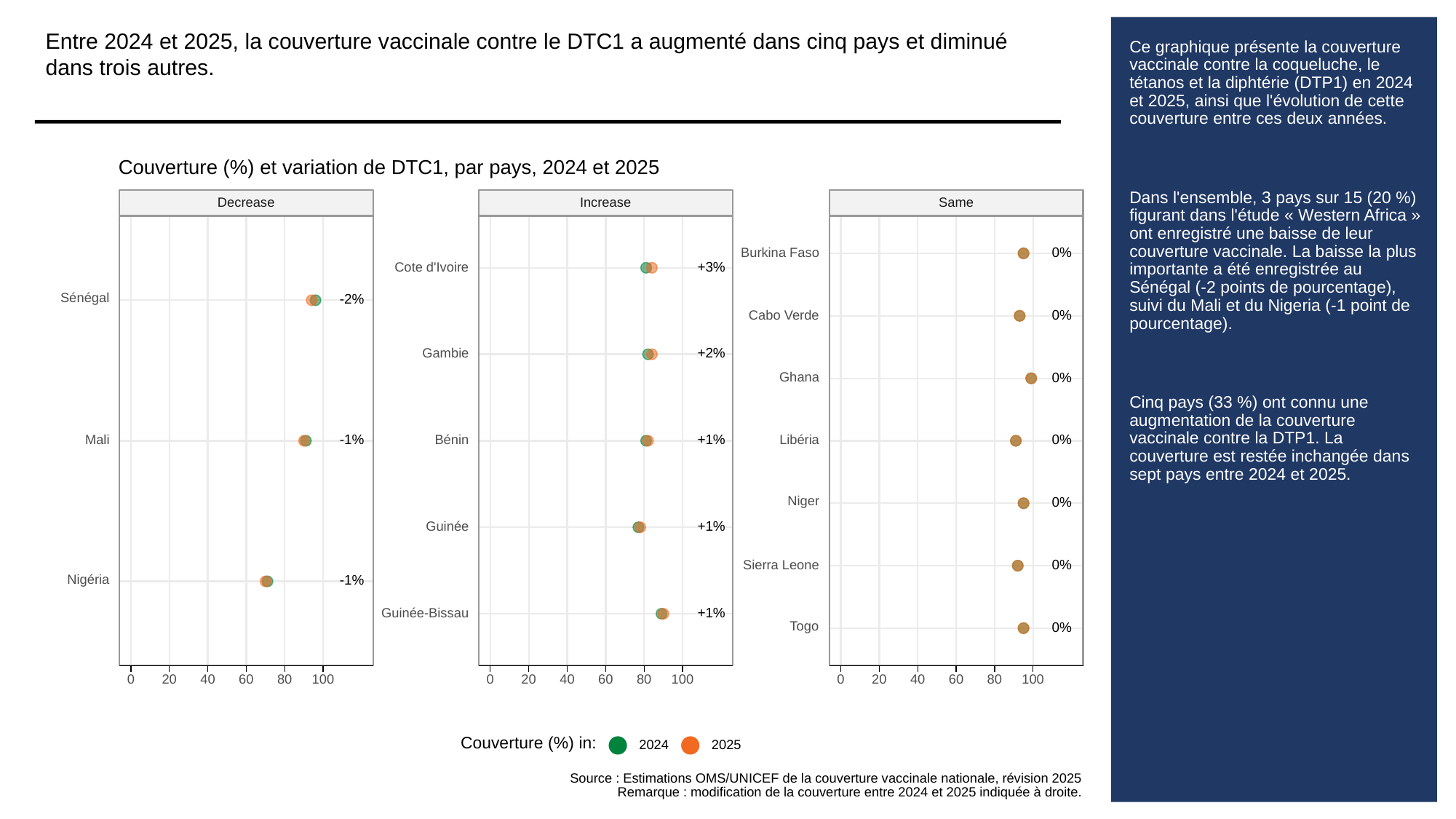

Entre 2024 et 2025, la couverture vaccinale contre le DTC1 a augmenté dans cinq pays et diminué dans trois autres.
# Ce graphique présente la couverture vaccinale contre la coqueluche, le tétanos et la diphtérie (DTP1) en 2024 et 2025, ainsi que l'évolution de cette couverture entre ces deux années.

Dans l'ensemble, 3 pays sur 15 (20 %) figurant dans l'étude « Western Africa » ont enregistré une baisse de leur couverture vaccinale. La baisse la plus importante a été enregistrée au Sénégal (-2 points de pourcentage), suivi du Mali et du Nigeria (-1 point de pourcentage).

Cinq pays (33 %) ont connu une augmentation de la couverture vaccinale contre la DTP1. La couverture est restée inchangée dans sept pays entre 2024 et 2025.

Couverture (%) et variation de DTC1, par pays, 2024 et 2025

Same
Decrease
Increase

0%

Burkina Faso

+3%

Cote d'Ivoire

Sénégal
-2%

0%

Cabo Verde

+2%

Gambie

0%

Ghana

-1%
+1%
0%

Bénin
Libéria
Mali

Niger
0%

+1%

Guinée

0%

Sierra Leone

Nigéria
-1%

+1%

Guinée-Bissau

Togo
0%

0
20
40
60
80
100
0
20
40
60
80
100
0
20
40
60
80
100
Couverture (%) in:

2024
2025
Source : Estimations OMS/UNICEF de la couverture vaccinale nationale, révision 2025
Remarque : modification de la couverture entre 2024 et 2025 indiquée à droite.